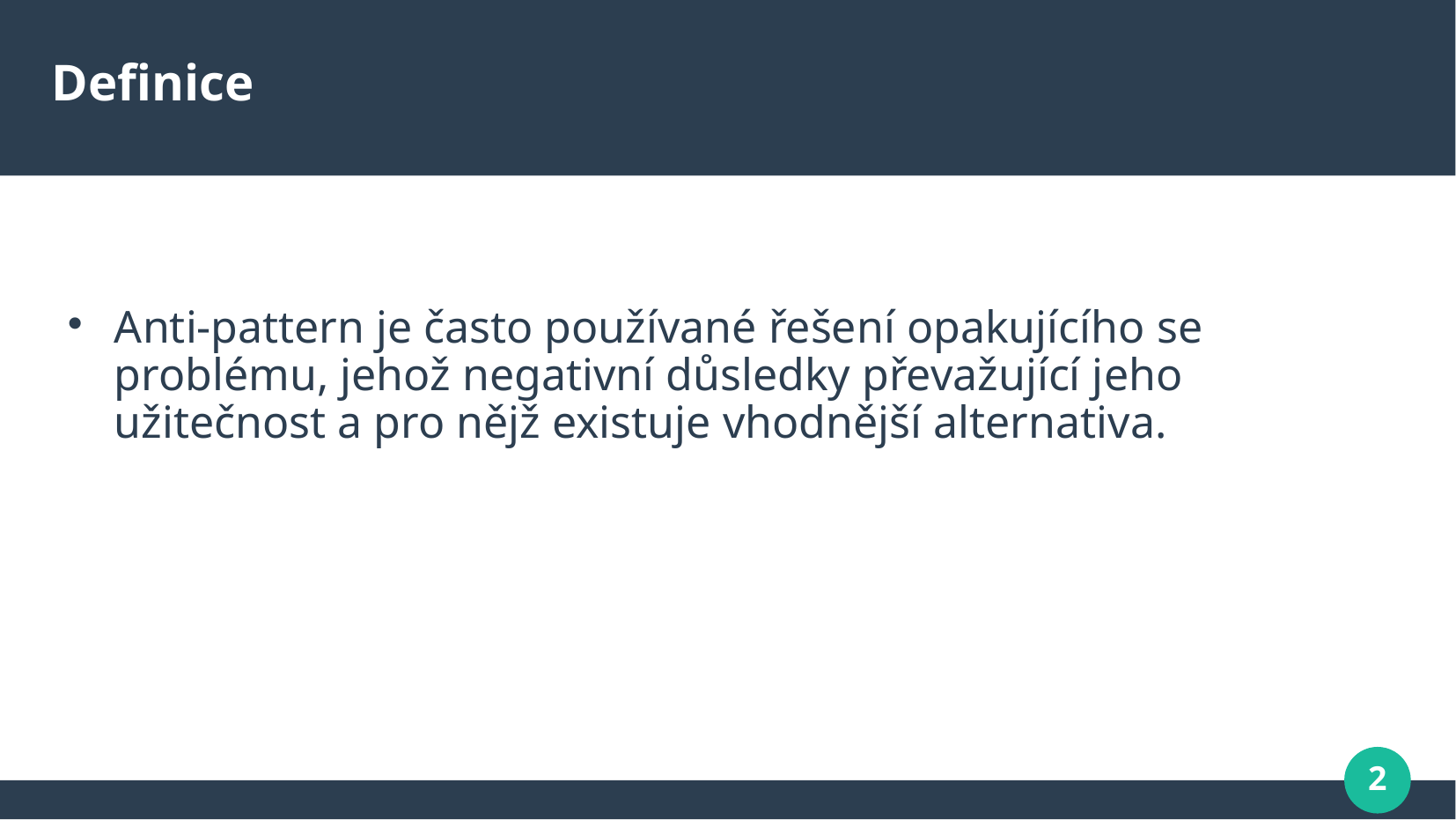

# Definice

Anti-pattern je často používané řešení opakujícího se problému, jehož negativní důsledky převažující jeho užitečnost a pro nějž existuje vhodnější alternativa.